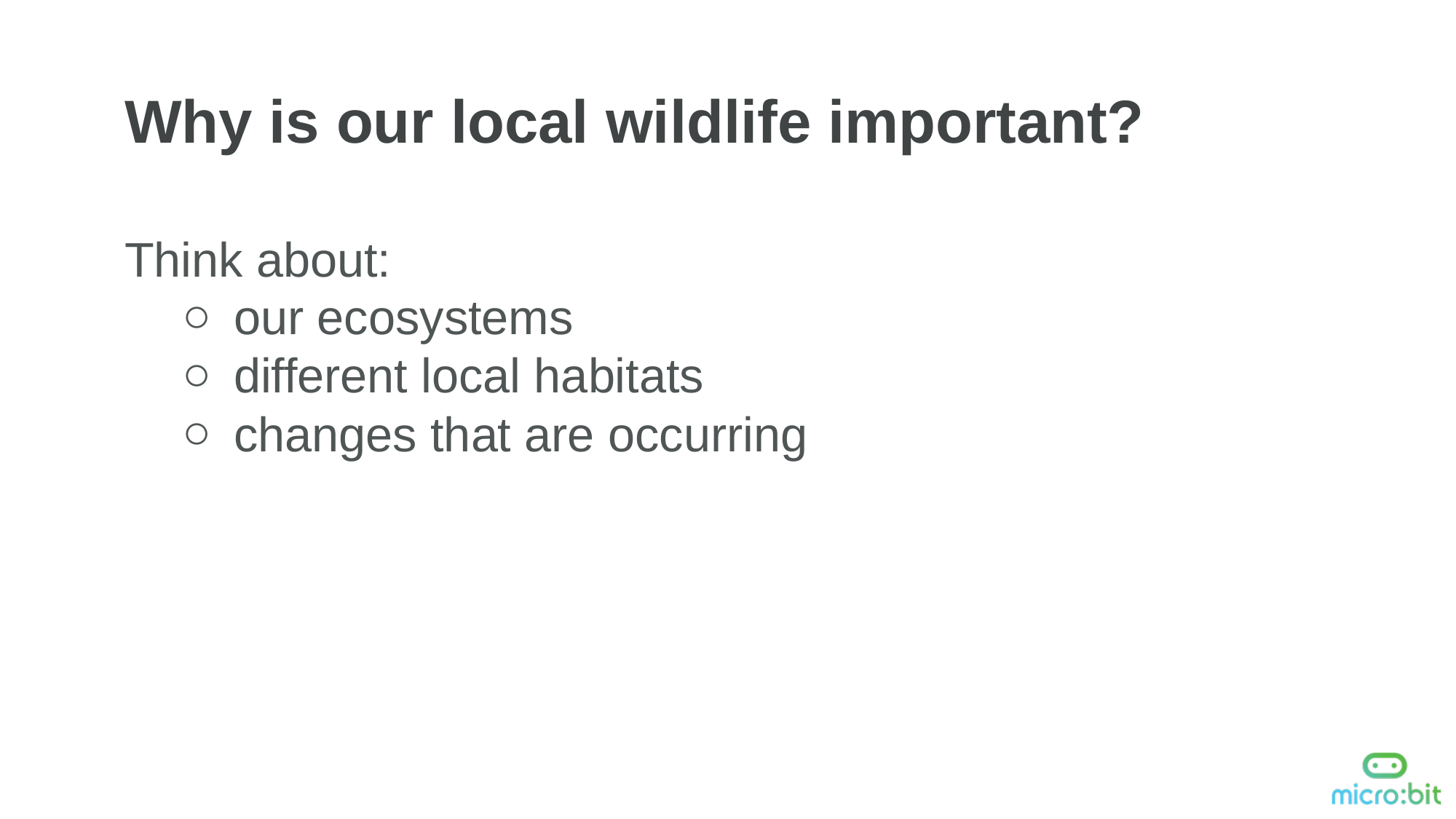

Why is our local wildlife important?

Think about:
our ecosystems
different local habitats
changes that are occurring